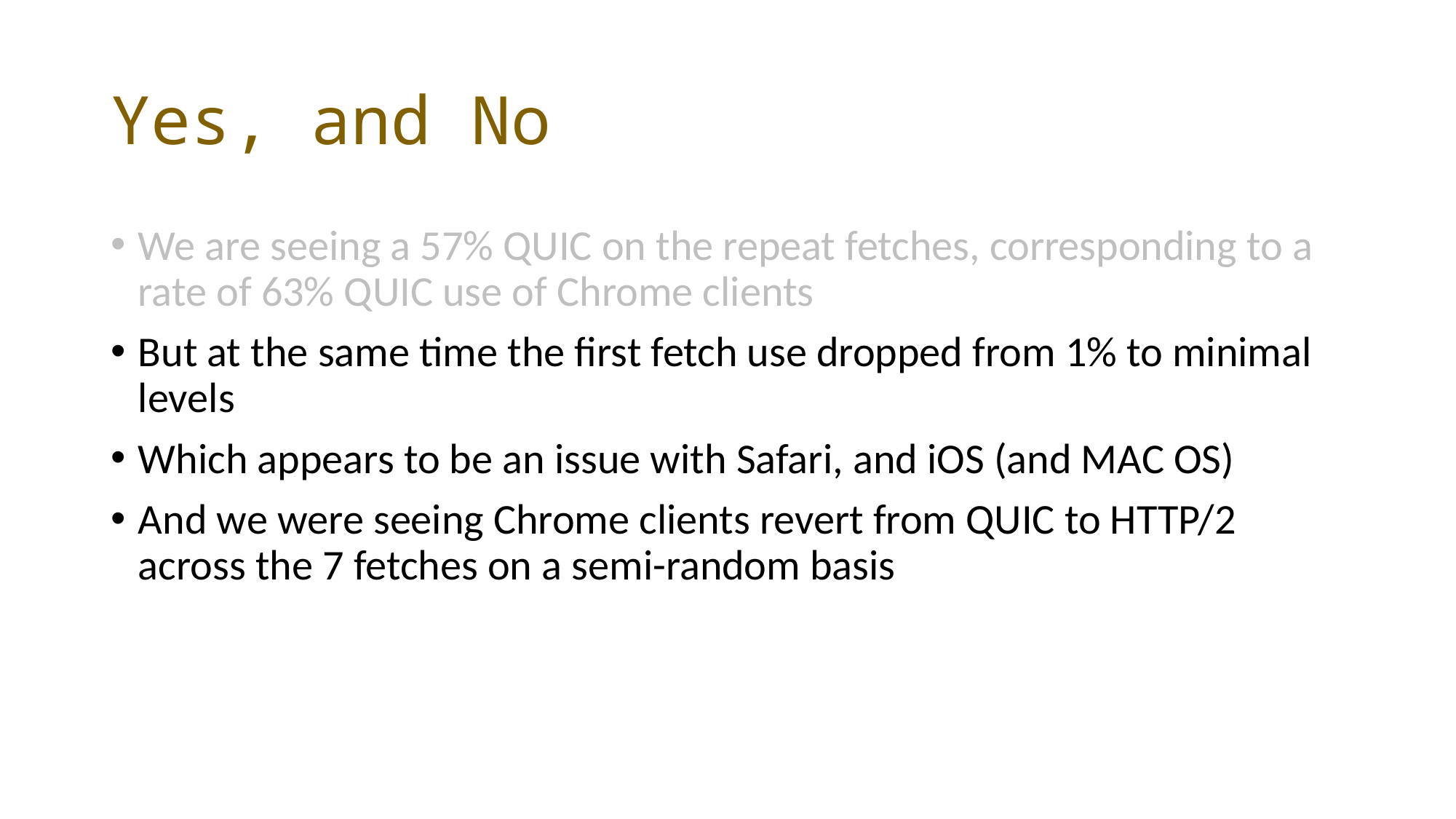

# Yes, and No
We are seeing a 57% QUIC on the repeat fetches, corresponding to a rate of 63% QUIC use of Chrome clients
But at the same time the first fetch use dropped from 1% to minimal levels
Which appears to be an issue with Safari, and iOS (and MAC OS)
And we were seeing Chrome clients revert from QUIC to HTTP/2 across the 7 fetches on a semi-random basis